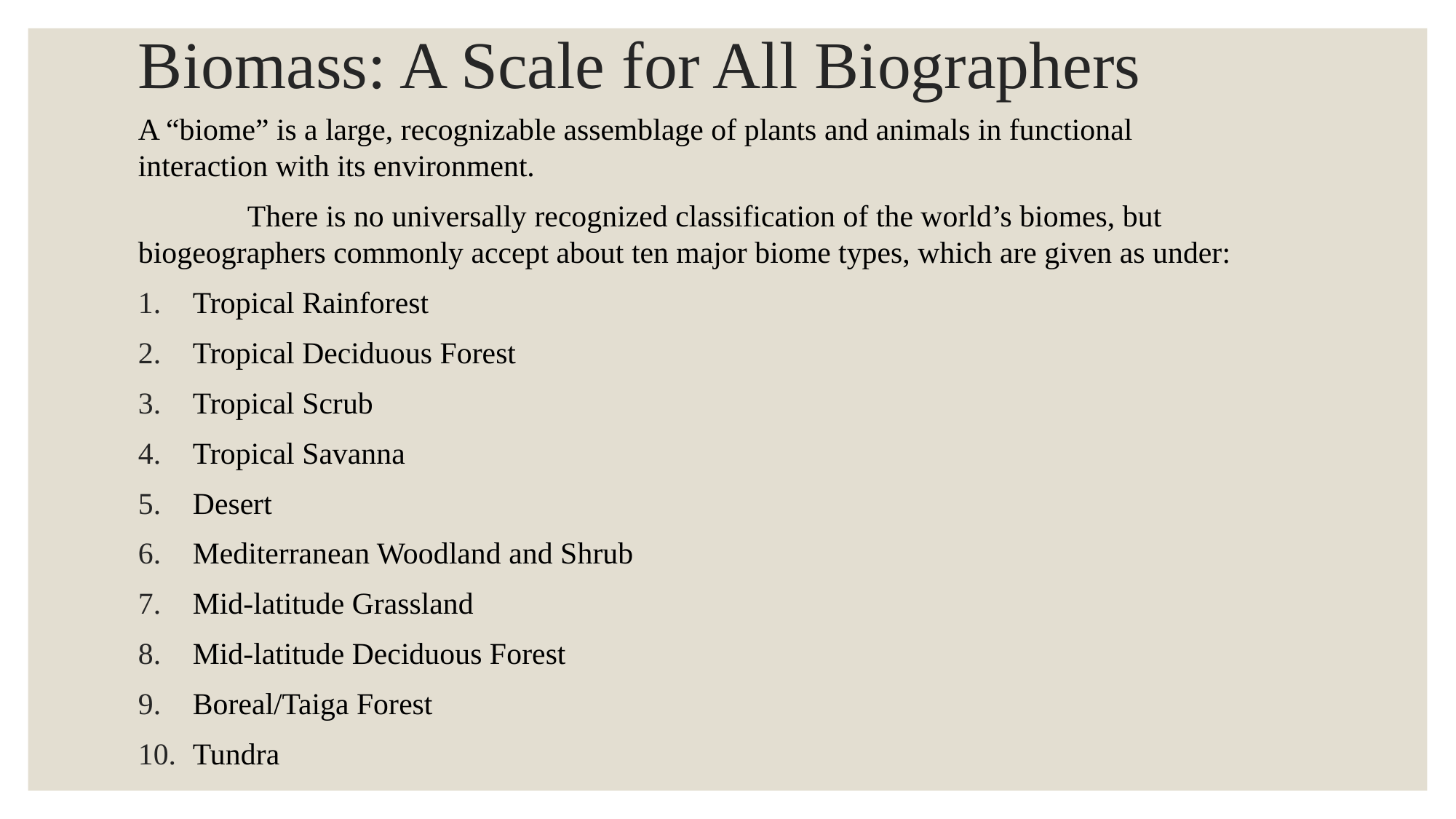

# Biomass: A Scale for All Biographers
A “biome” is a large, recognizable assemblage of plants and animals in functional interaction with its environment.
	There is no universally recognized classification of the world’s biomes, but biogeographers commonly accept about ten major biome types, which are given as under:
Tropical Rainforest
Tropical Deciduous Forest
Tropical Scrub
Tropical Savanna
Desert
Mediterranean Woodland and Shrub
Mid-latitude Grassland
Mid-latitude Deciduous Forest
Boreal/Taiga Forest
Tundra